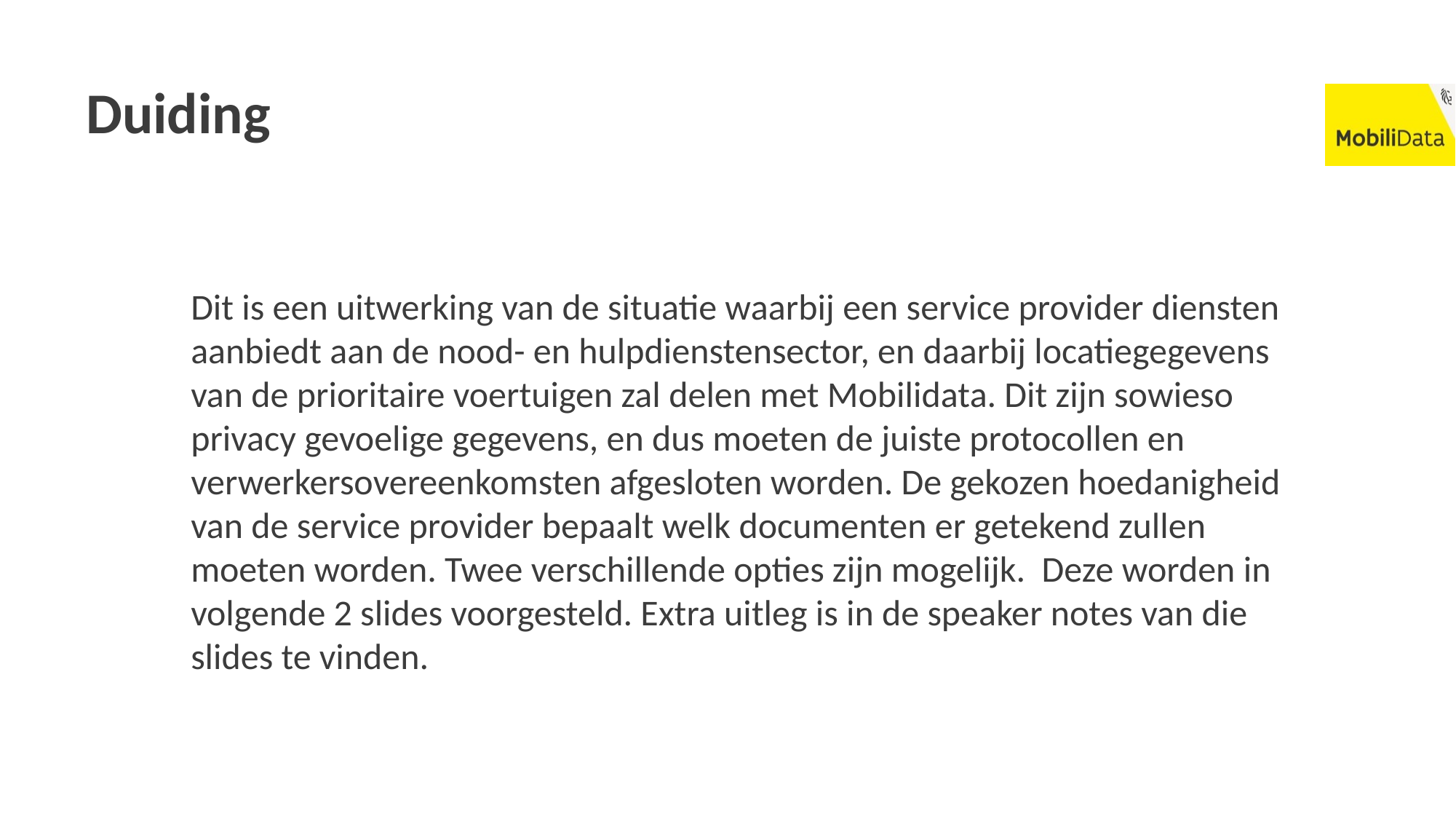

# Duiding
Dit is een uitwerking van de situatie waarbij een service provider diensten aanbiedt aan de nood- en hulpdienstensector, en daarbij locatiegegevens van de prioritaire voertuigen zal delen met Mobilidata. Dit zijn sowieso privacy gevoelige gegevens, en dus moeten de juiste protocollen en verwerkersovereenkomsten afgesloten worden. De gekozen hoedanigheid van de service provider bepaalt welk documenten er getekend zullen moeten worden. Twee verschillende opties zijn mogelijk.  Deze worden in volgende 2 slides voorgesteld. Extra uitleg is in de speaker notes van die slides te vinden.